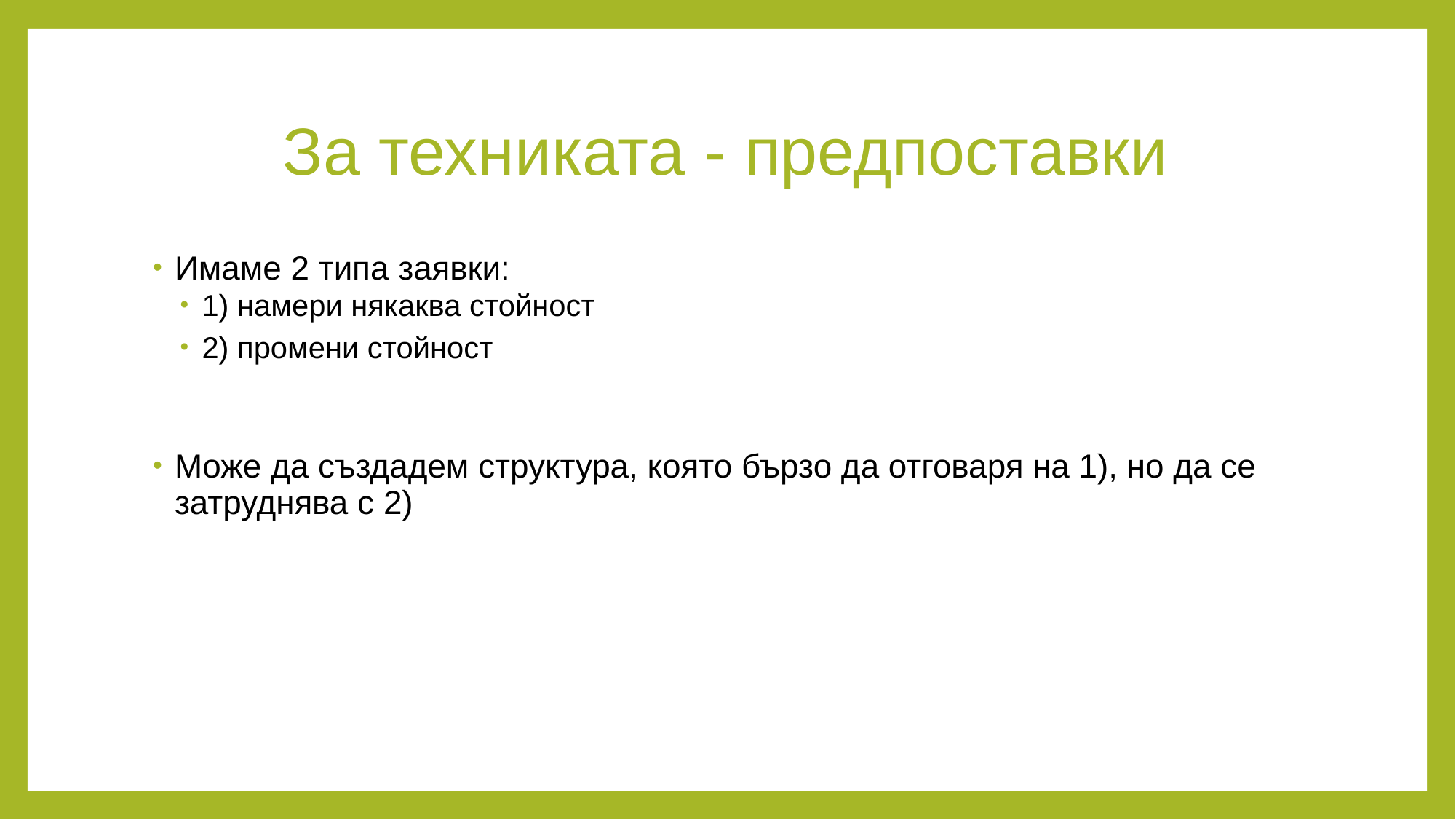

# За техниката - предпоставки
Имаме 2 типа заявки:
1) намери някаква стойност
2) промени стойност

Може да създадем структура, която бързо да отговаря на 1), но да се затруднява с 2)